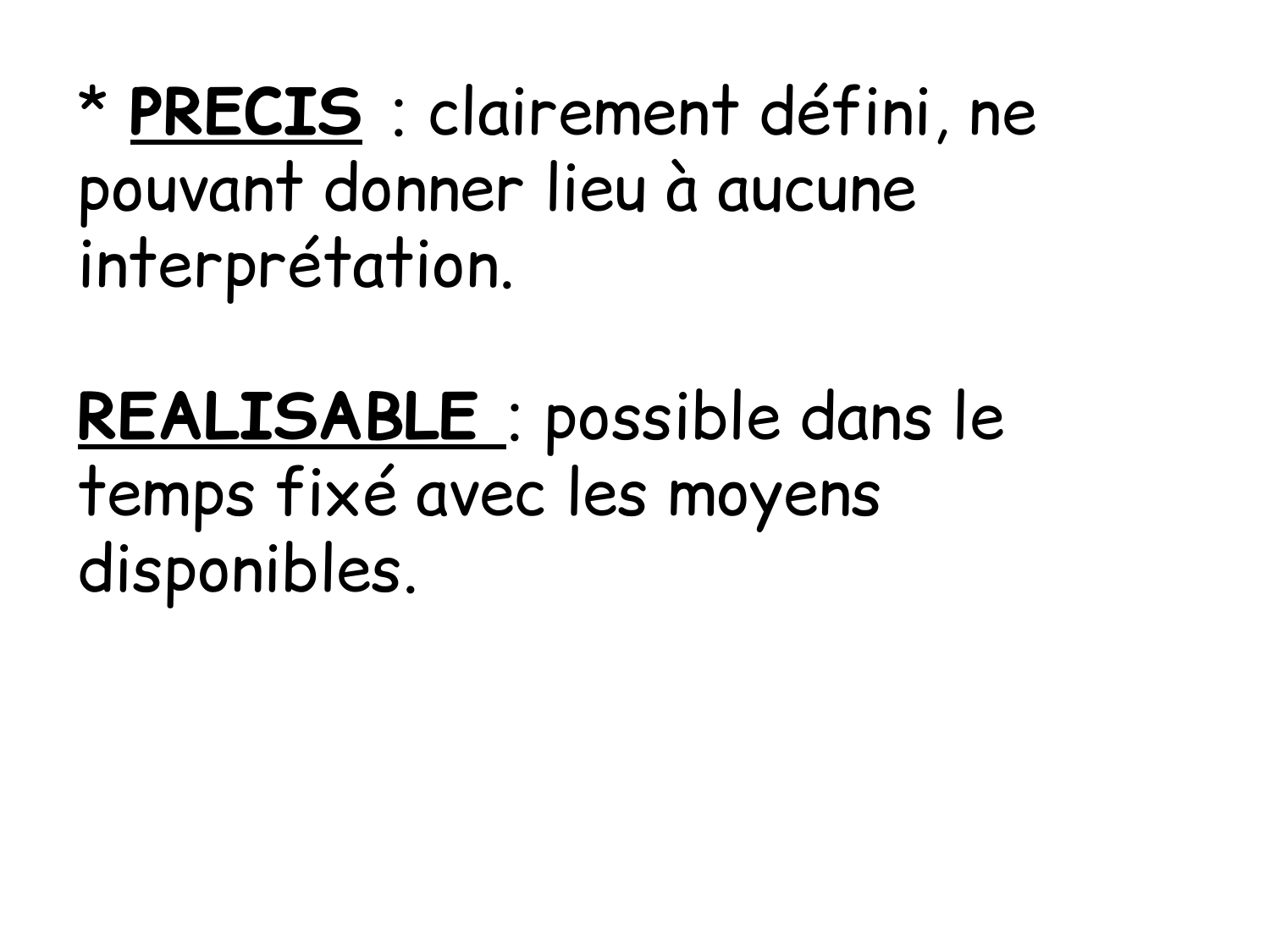

* PRECIS : clairement défini, ne pouvant donner lieu à aucune interprétation.

REALISABLE : possible dans le temps fixé avec les moyens disponibles.